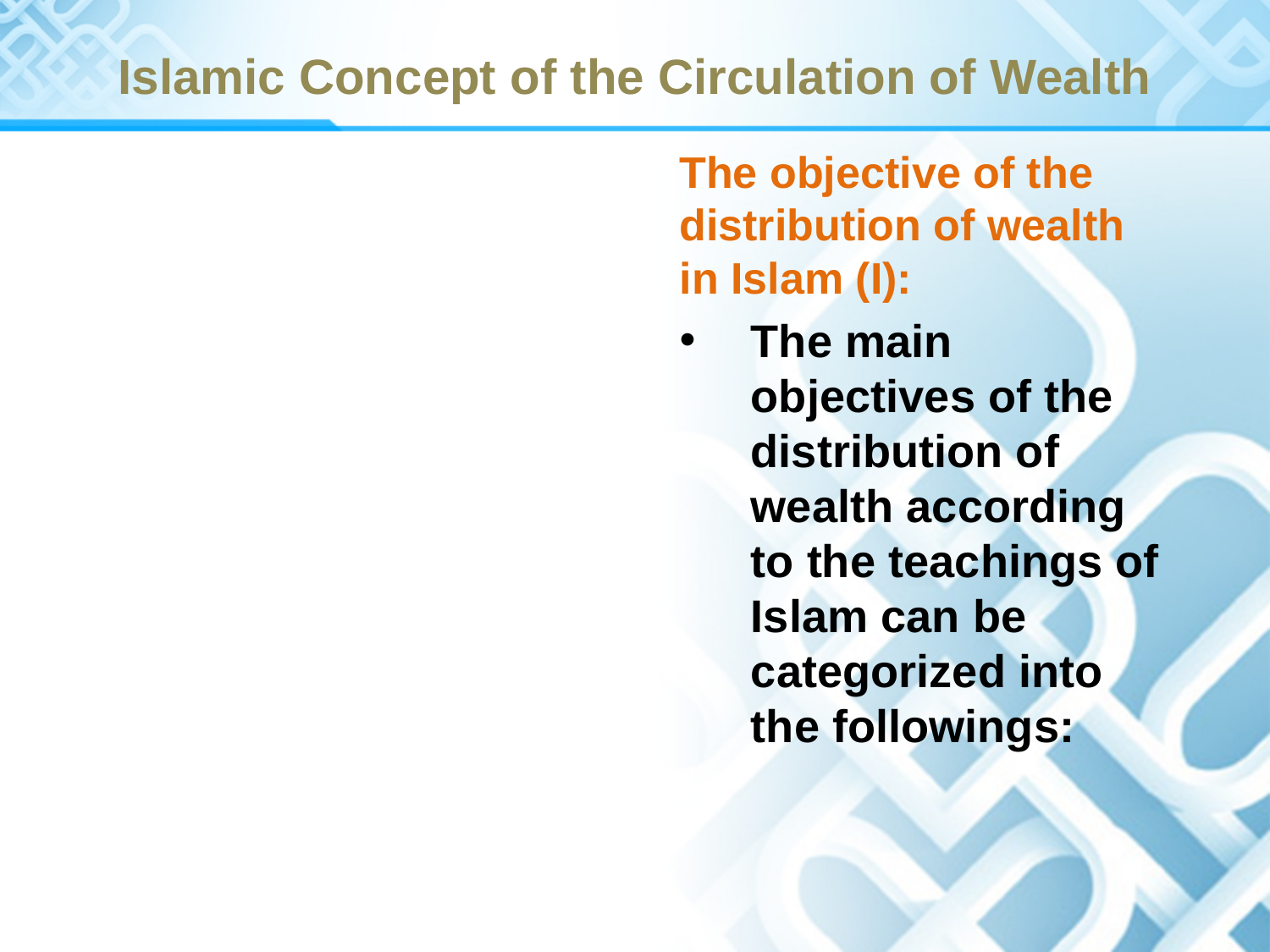

# Islamic Concept of the Circulation of Wealth
The objective of the distribution of wealth in Islam (I):
The main objectives of the distribution of wealth according to the teachings of Islam can be categorized into the followings: